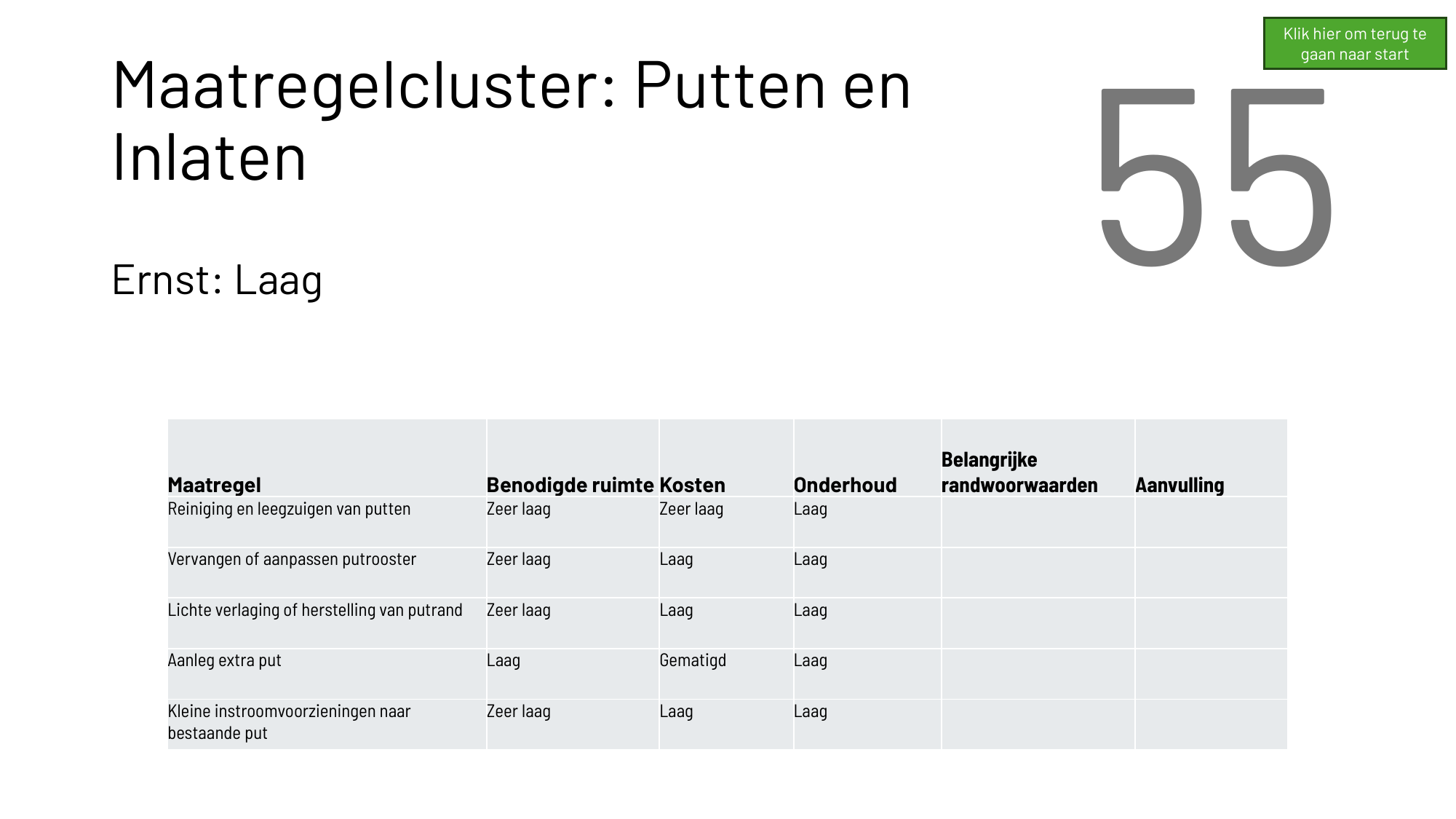

Klik hier om terug te gaan naar start
# Maatregelcluster: Putten en Inlaten
55
Ernst: Laag
| Maatregel | Benodigde ruimte | Kosten | Onderhoud | Belangrijke randwoorwaarden | Aanvulling |
| --- | --- | --- | --- | --- | --- |
| Reiniging en leegzuigen van putten | Zeer laag | Zeer laag | Laag |  |  |
| Vervangen of aanpassen putrooster | Zeer laag | Laag | Laag |  |  |
| Lichte verlaging of herstelling van putrand | Zeer laag | Laag | Laag |  |  |
| Aanleg extra put | Laag | Gematigd | Laag |  |  |
| Kleine instroomvoorzieningen naar bestaande put | Zeer laag | Laag | Laag |  |  |